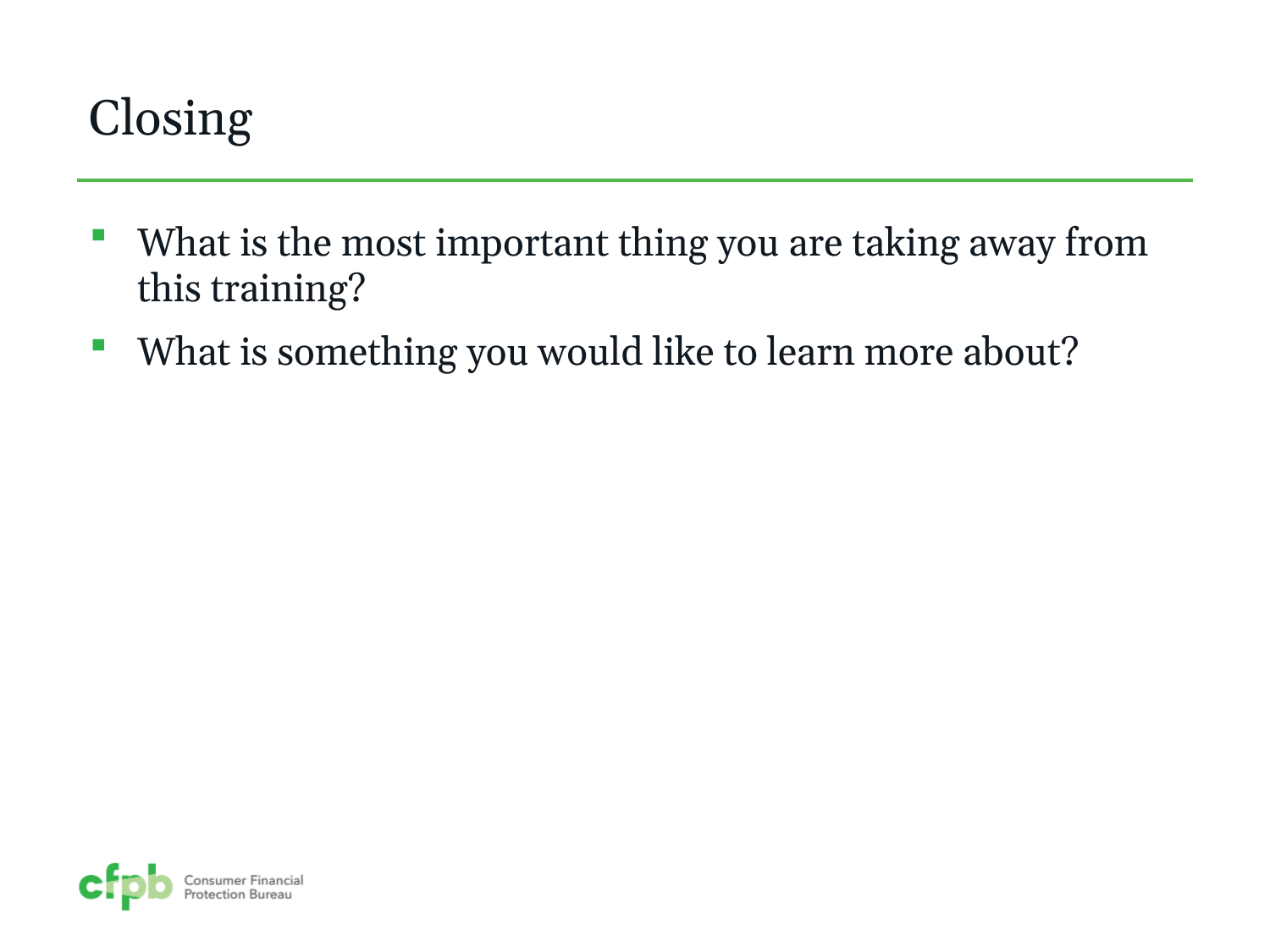

# Closing
What is the most important thing you are taking away from this training?
What is something you would like to learn more about?